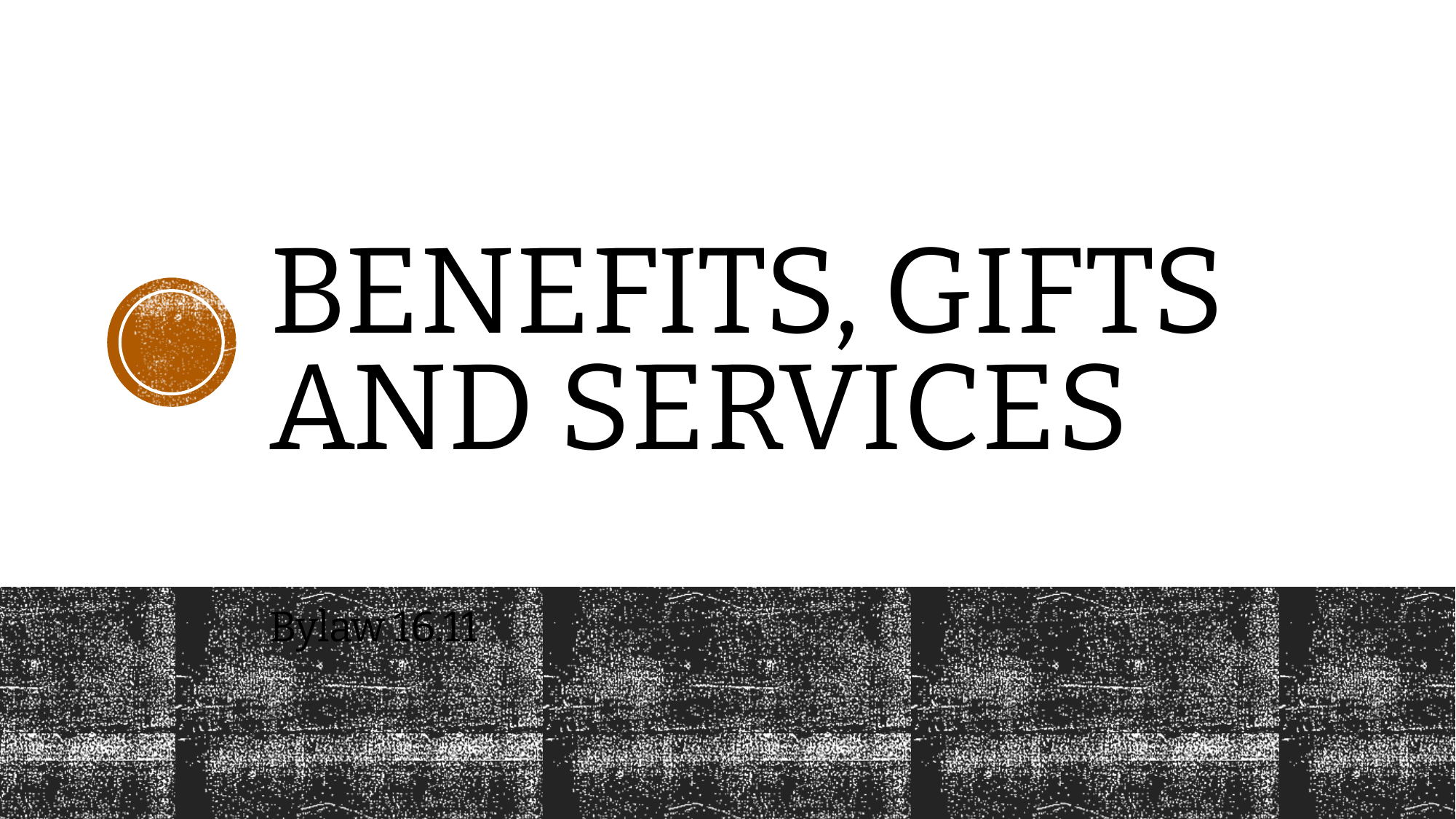

# Benefits, Gifts and Services
Bylaw 16.11